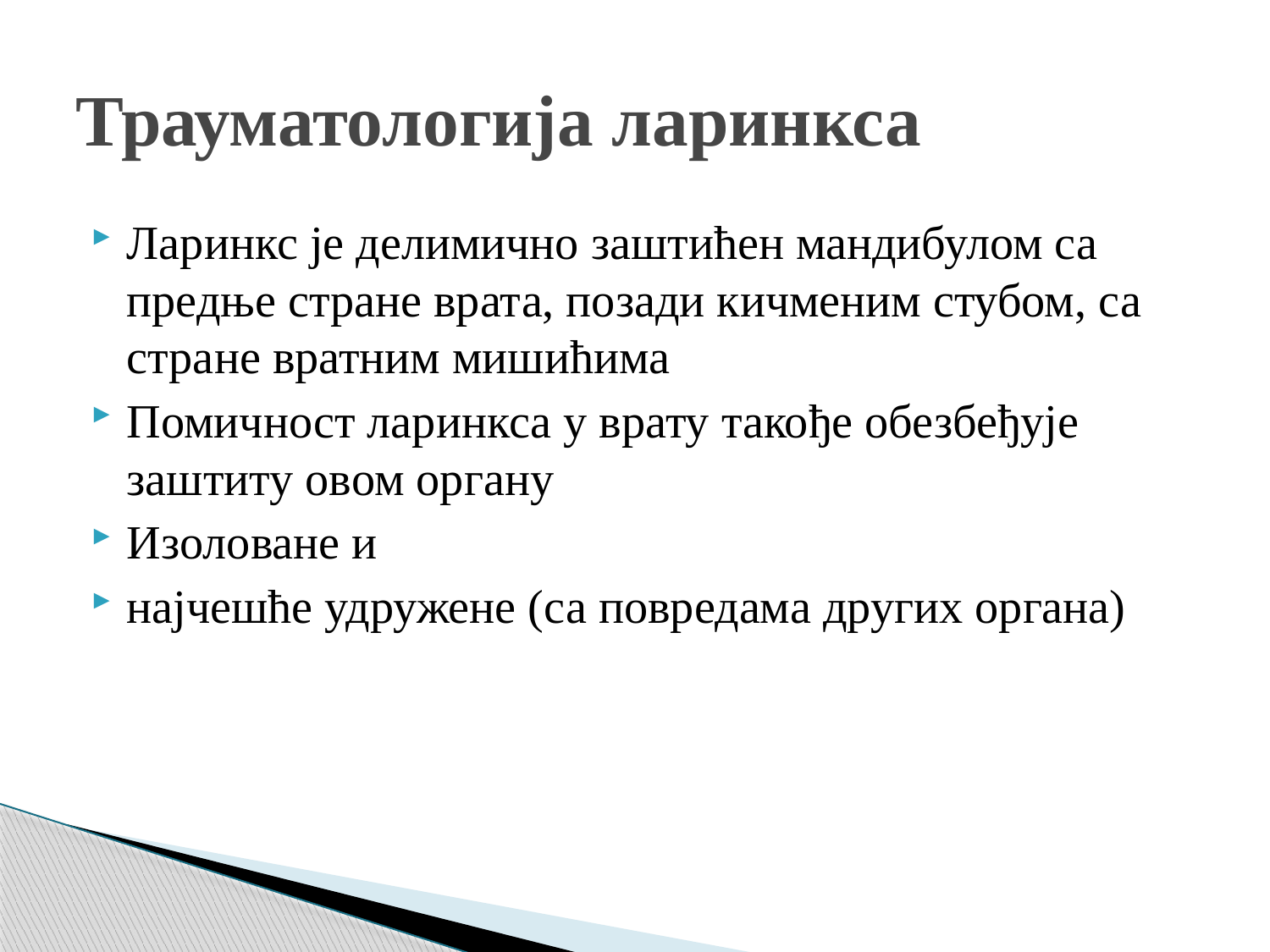

# Трауматологија ларинкса
Ларинкс је делимично заштићен мандибулом са предње стране врата, позади кичменим стубом, са стране вратним мишићима
Помичност ларинкса у врату такође обезбеђује заштиту овом органу
Изоловане и
најчешће удружене (са повредама других органа)